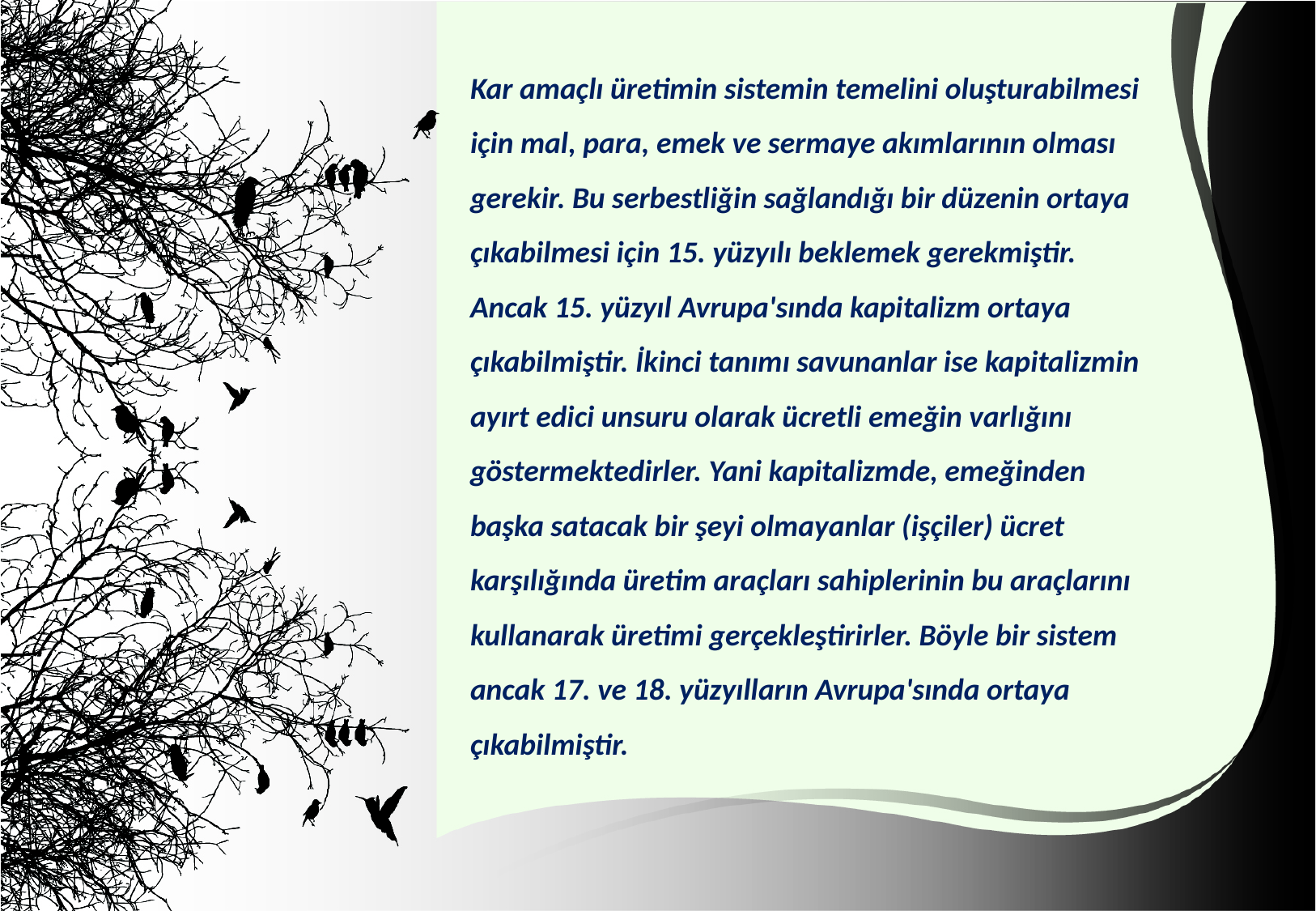

Kar amaçlı üretimin sistemin temelini oluşturabilmesi için mal, para, emek ve sermaye akımlarının olması gerekir. Bu serbestliğin sağlandığı bir düzenin ortaya çıkabilmesi için 15. yüzyılı beklemek gerekmiştir. Ancak 15. yüzyıl Avrupa'sında kapitalizm ortaya çıkabilmiştir. İkinci tanımı savunanlar ise kapitalizmin ayırt edici unsuru olarak ücretli emeğin varlığını göstermektedirler. Yani kapitalizmde, emeğinden başka satacak bir şeyi olmayanlar (işçiler) ücret karşılığında üretim araçları sahiplerinin bu araçlarını kullanarak üretimi gerçekleştirirler. Böyle bir sistem ancak 17. ve 18. yüzyılların Avrupa'sında ortaya çıkabilmiştir.